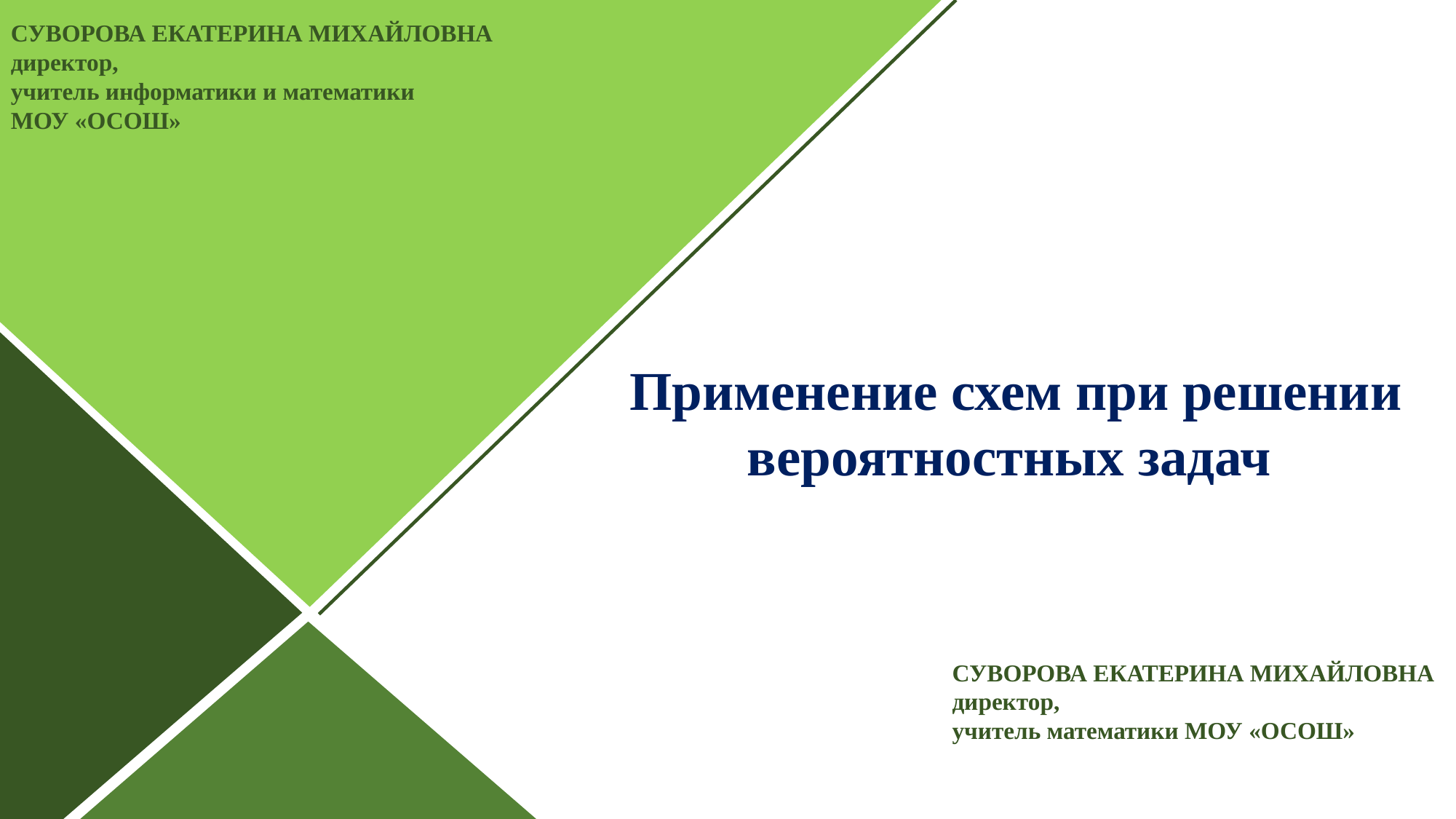

СУВОРОВА ЕКАТЕРИНА МИХАЙЛОВНА
директор,
учитель информатики и математики
МОУ «ОСОШ»

Применение схем при решении вероятностных задач

СУВОРОВА ЕКАТЕРИНА МИХАЙЛОВНА
директор,
учитель математики МОУ «ОСОШ»